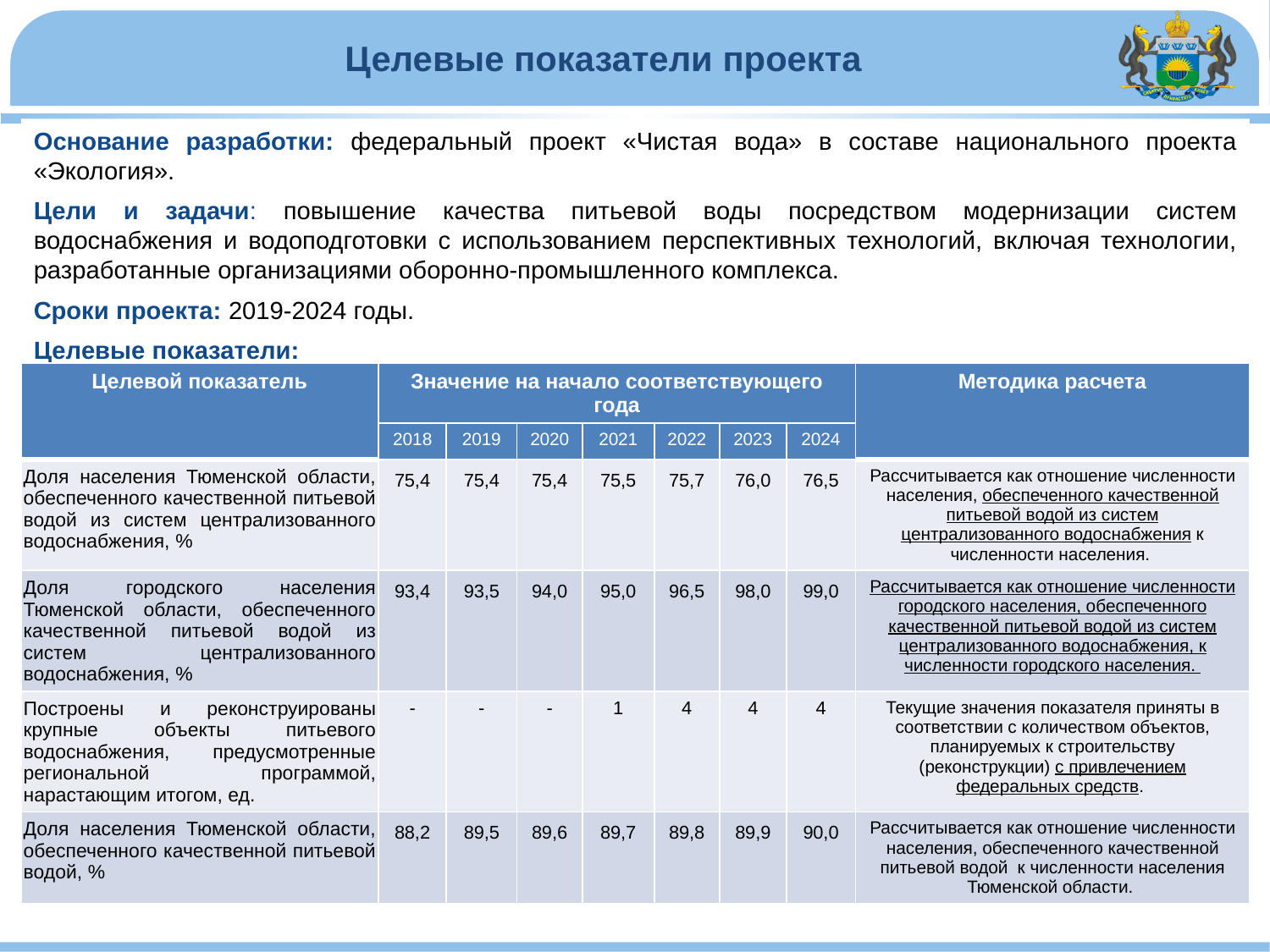

Целевые показатели проекта
Основание разработки: федеральный проект «Чистая вода» в составе национального проекта «Экология».
Цели и задачи: повышение качества питьевой воды посредством модернизации систем водоснабжения и водоподготовки с использованием перспективных технологий, включая технологии, разработанные организациями оборонно-промышленного комплекса.
Сроки проекта: 2019-2024 годы.
Целевые показатели:

| Целевой показатель | Значение на начало соответствующего года |  |  |  |  |  |  | Методика расчета |
| --- | --- | --- | --- | --- | --- | --- | --- | --- |
|  | 2018 | 2019 | 2020 | 2021 | 2022 | 2023 | 2024 |  |
| Доля населения Тюменской области, обеспеченного качественной питьевой водой из систем централизованного водоснабжения, % | 75,4 | 75,4 | 75,4 | 75,5 | 75,7 | 76,0 | 76,5 | Рассчитывается как отношение численности населения, обеспеченного качественной питьевой водой из систем централизованного водоснабжения к численности населения. |
| Доля городского населения Тюменской области, обеспеченного качественной питьевой водой из систем централизованного водоснабжения, % | 93,4 | 93,5 | 94,0 | 95,0 | 96,5 | 98,0 | 99,0 | Рассчитывается как отношение численности городского населения, обеспеченного качественной питьевой водой из систем централизованного водоснабжения, к численности городского населения. |
| Построены и реконструированы крупные объекты питьевого водоснабжения, предусмотренные региональной программой, нарастающим итогом, ед. | - | - | - | 1 | 4 | 4 | 4 | Текущие значения показателя приняты в соответствии с количеством объектов, планируемых к строительству (реконструкции) с привлечением федеральных средств. |
| Доля населения Тюменской области, обеспеченного качественной питьевой водой, % | 88,2 | 89,5 | 89,6 | 89,7 | 89,8 | 89,9 | 90,0 | Рассчитывается как отношение численности населения, обеспеченного качественной питьевой водой к численности населения Тюменской области. |